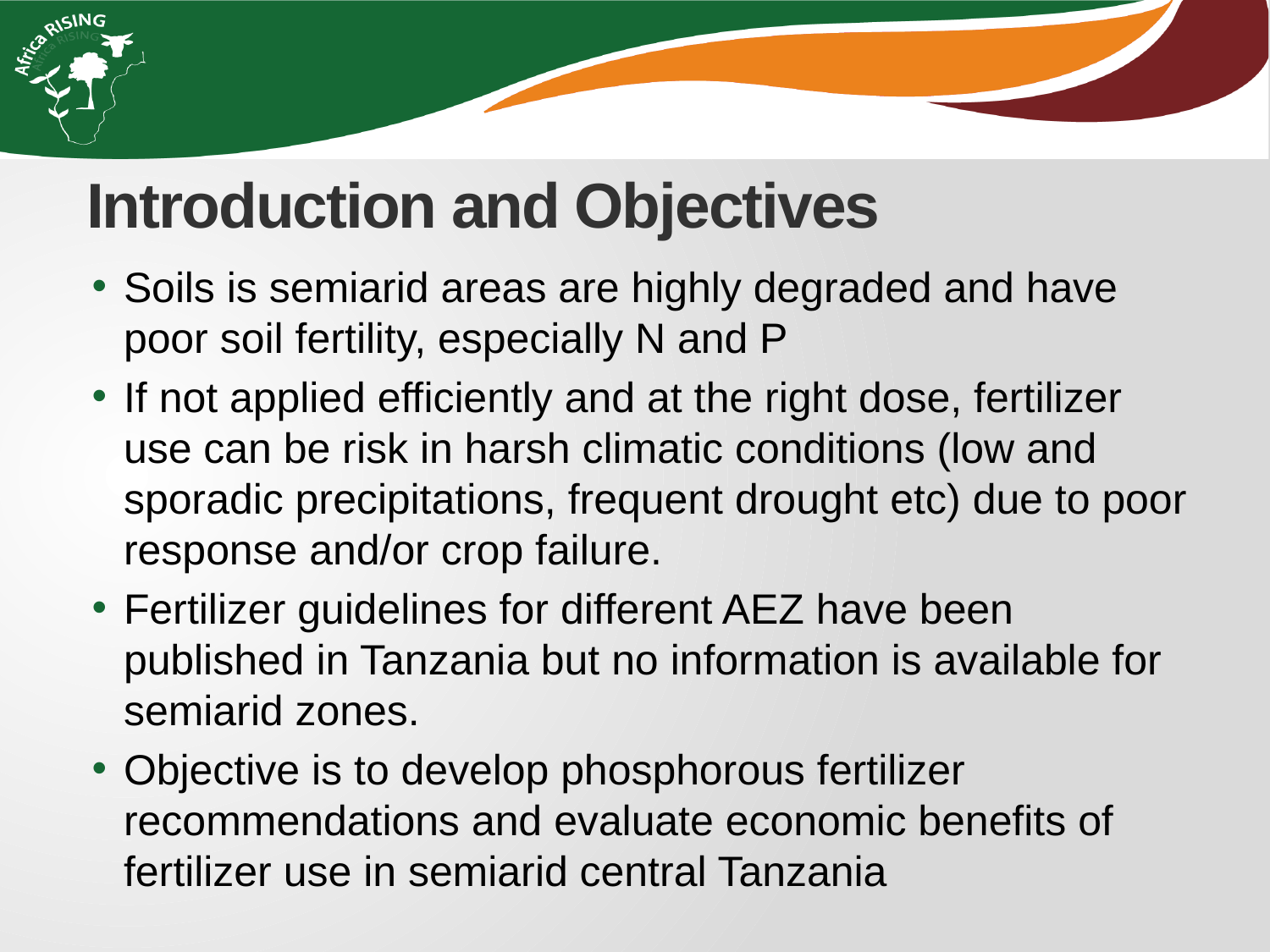

# Introduction and Objectives
Soils is semiarid areas are highly degraded and have poor soil fertility, especially N and P
If not applied efficiently and at the right dose, fertilizer use can be risk in harsh climatic conditions (low and sporadic precipitations, frequent drought etc) due to poor response and/or crop failure.
Fertilizer guidelines for different AEZ have been published in Tanzania but no information is available for semiarid zones.
Objective is to develop phosphorous fertilizer recommendations and evaluate economic benefits of fertilizer use in semiarid central Tanzania